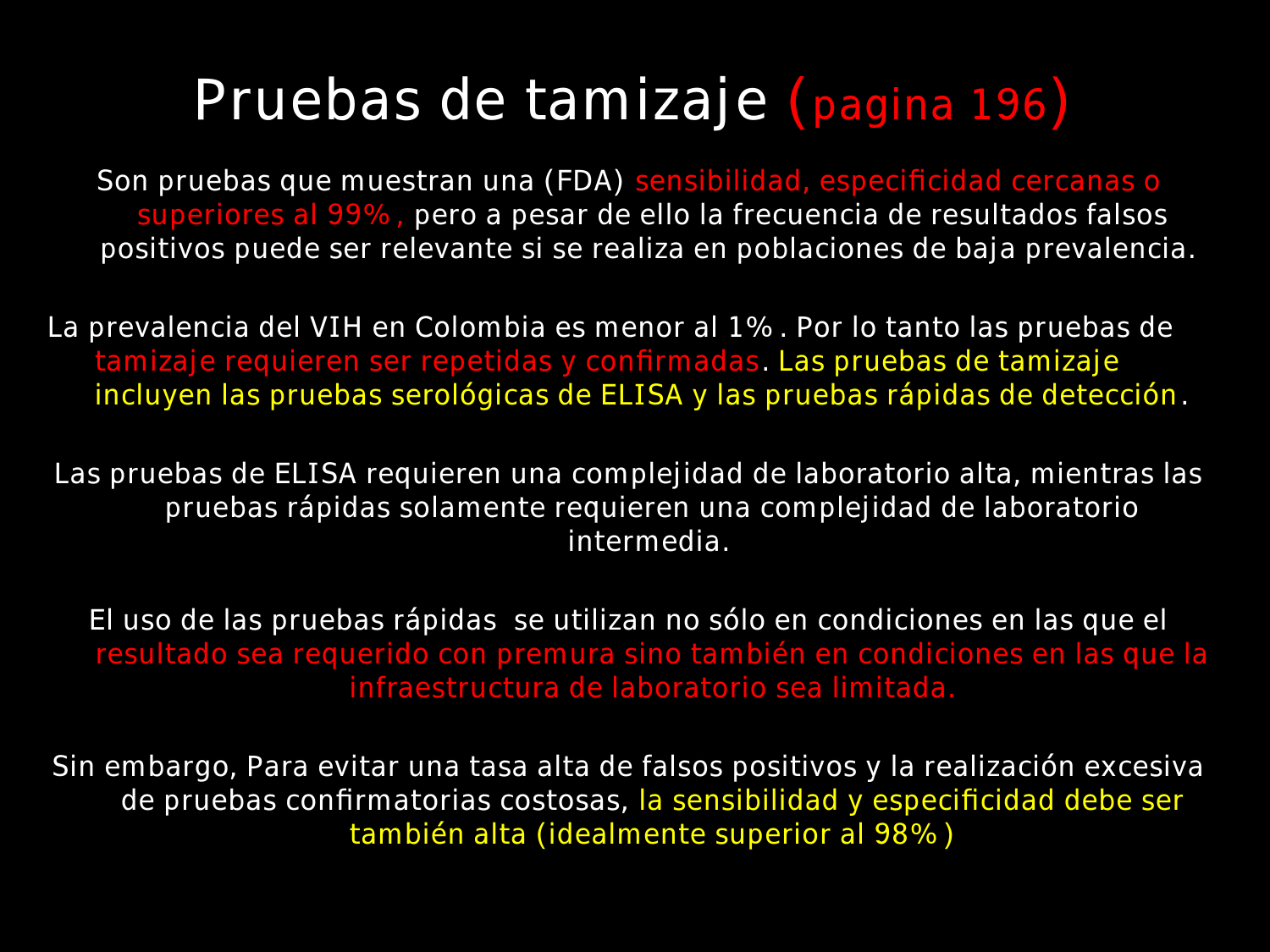

# Pruebas de tamizaje (pagina 196)
Son pruebas que muestran una (FDA) sensibilidad, especificidad cercanas o superiores al 99%, pero a pesar de ello la frecuencia de resultados falsos positivos puede ser relevante si se realiza en poblaciones de baja prevalencia.

La prevalencia del VIH en Colombia es menor al 1%. Por lo tanto las pruebas de tamizaje requieren ser repetidas y confirmadas. Las pruebas de tamizaje incluyen las pruebas serológicas de ELISA y las pruebas rápidas de detección.

Las pruebas de ELISA requieren una complejidad de laboratorio alta, mientras las pruebas rápidas solamente requieren una complejidad de laboratorio intermedia.

El uso de las pruebas rápidas  se utilizan no sólo en condiciones en las que el resultado sea requerido con premura sino también en condiciones en las que la infraestructura de laboratorio sea limitada.

Sin embargo, Para evitar una tasa alta de falsos positivos y la realización excesiva de pruebas confirmatorias costosas, la sensibilidad y especificidad debe ser también alta (idealmente superior al 98%)